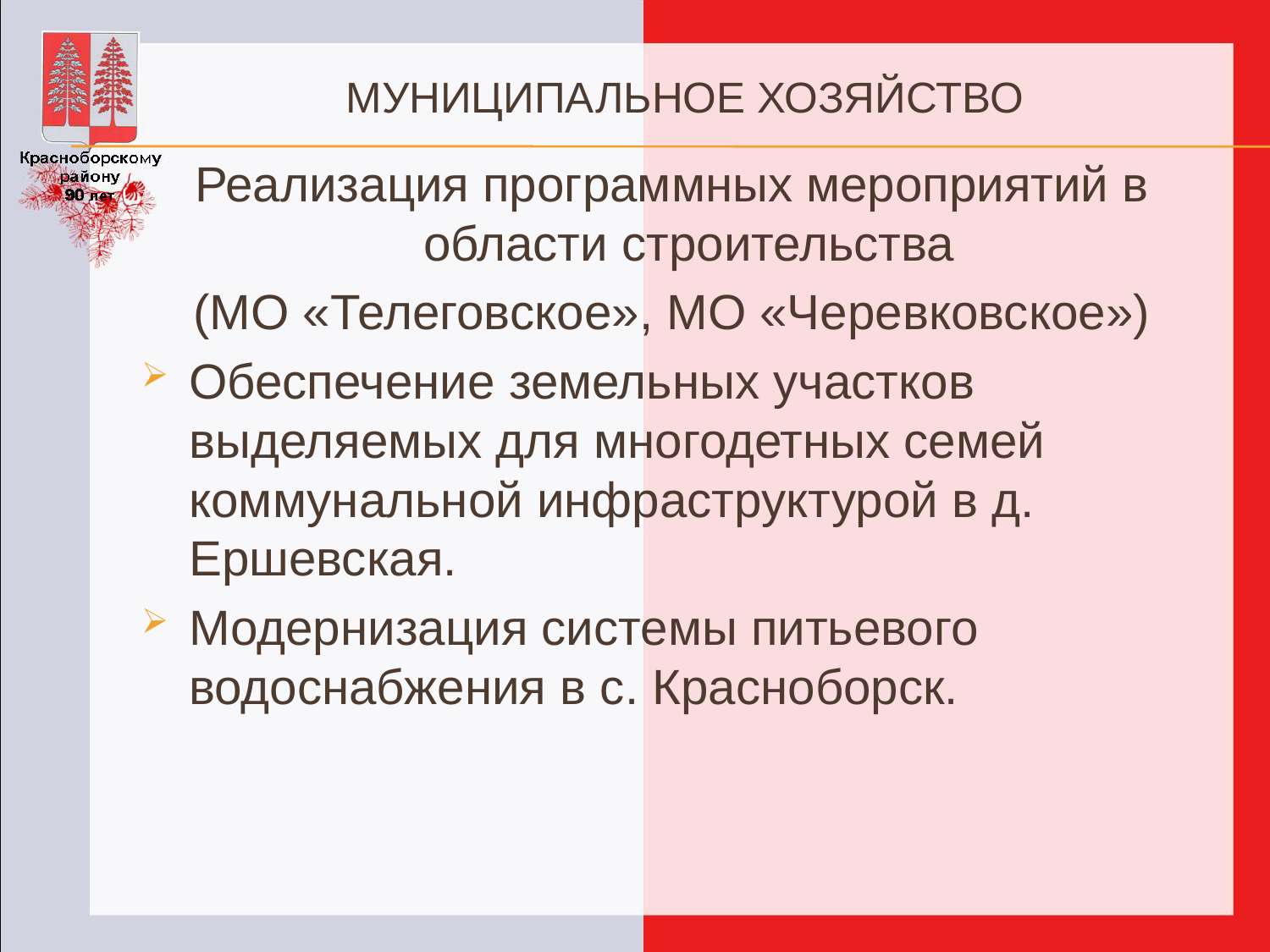

# МУНИЦИПАЛЬНОЕ ХОЗЯЙСТВО
Реализация программных мероприятий в области строительства
(МО «Телеговское», МО «Черевковское»)
Обеспечение земельных участков выделяемых для многодетных семей коммунальной инфраструктурой в д. Ершевская.
Модернизация системы питьевого водоснабжения в с. Красноборск.